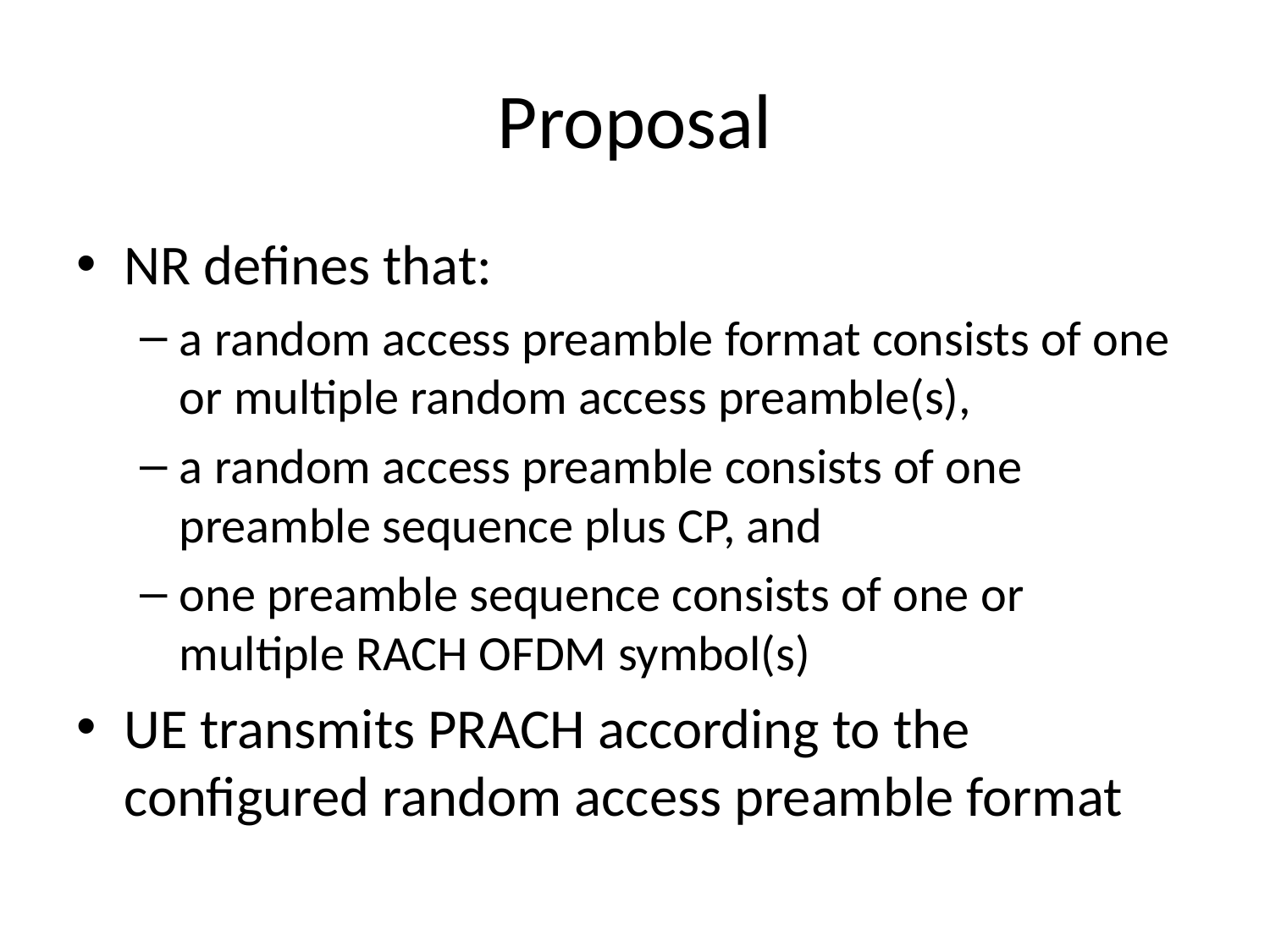

# Proposal
NR defines that:
a random access preamble format consists of one or multiple random access preamble(s),
a random access preamble consists of one preamble sequence plus CP, and
one preamble sequence consists of one or multiple RACH OFDM symbol(s)
UE transmits PRACH according to the configured random access preamble format